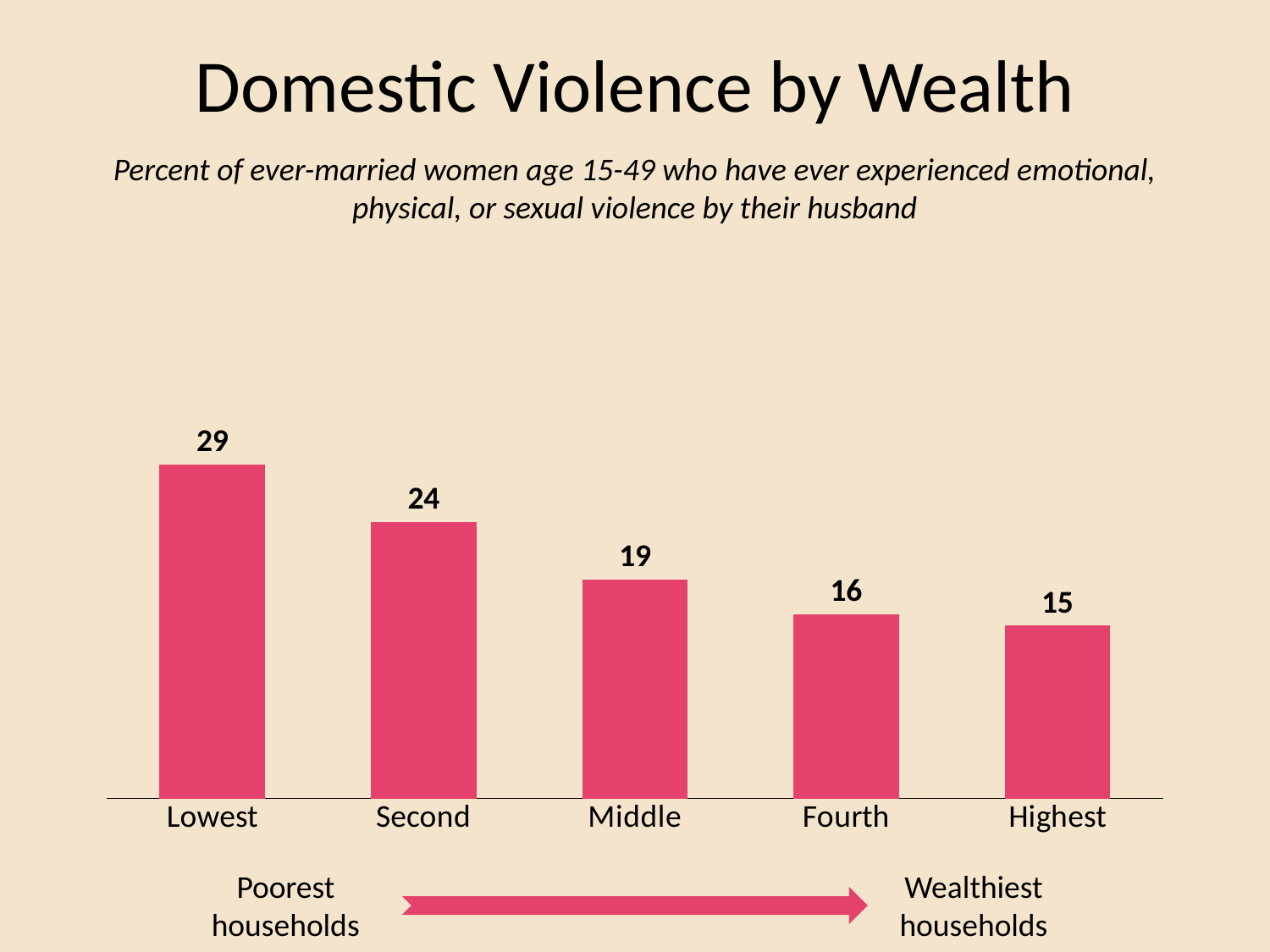

# Domestic Violence by Wealth
Percent of ever-married women age 15-49 who have ever experienced emotional, physical, or sexual violence by their husband

### Chart

| Category | Column1 |
|---|---|
| Lowest | 29.0 |
| Second | 24.0 |
| Middle | 19.0 |
| Fourth | 16.0 |
| Highest | 15.0 |
Poorest households
Wealthiest households